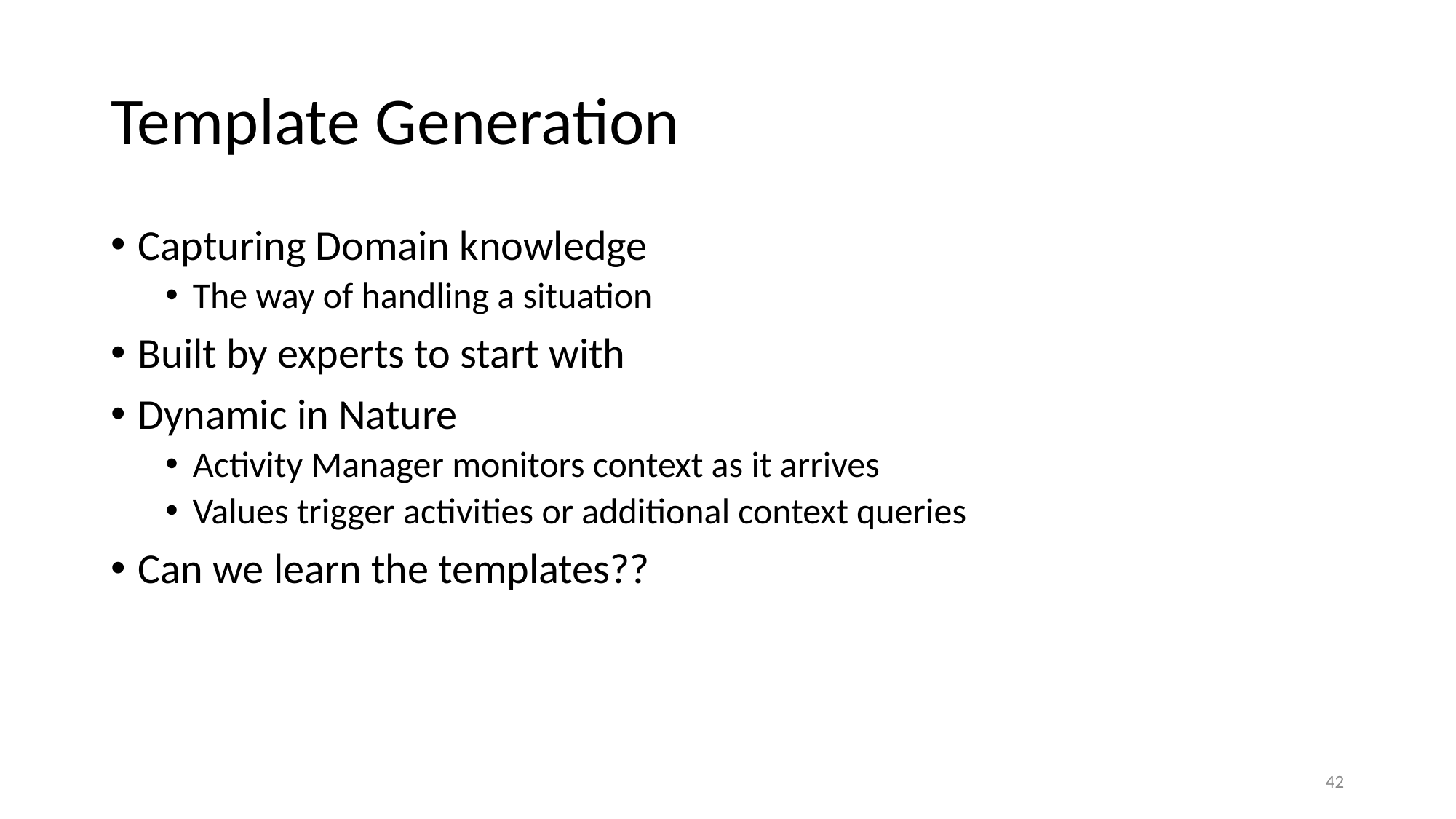

# Template Generation
Capturing Domain knowledge
The way of handling a situation
Built by experts to start with
Dynamic in Nature
Activity Manager monitors context as it arrives
Values trigger activities or additional context queries
Can we learn the templates??
42